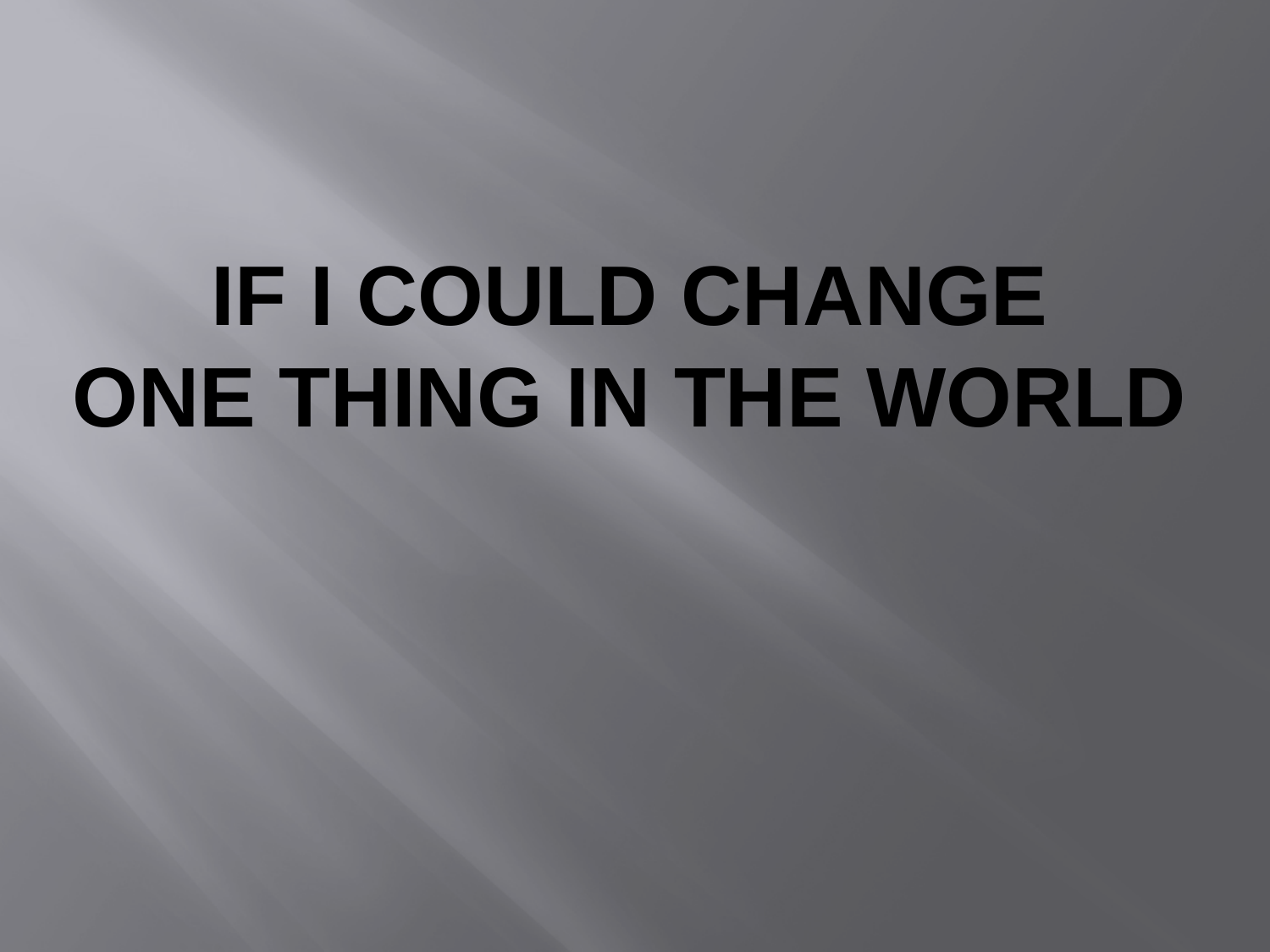

# IF I COULD CHANGE ONE THING IN THE WORLD